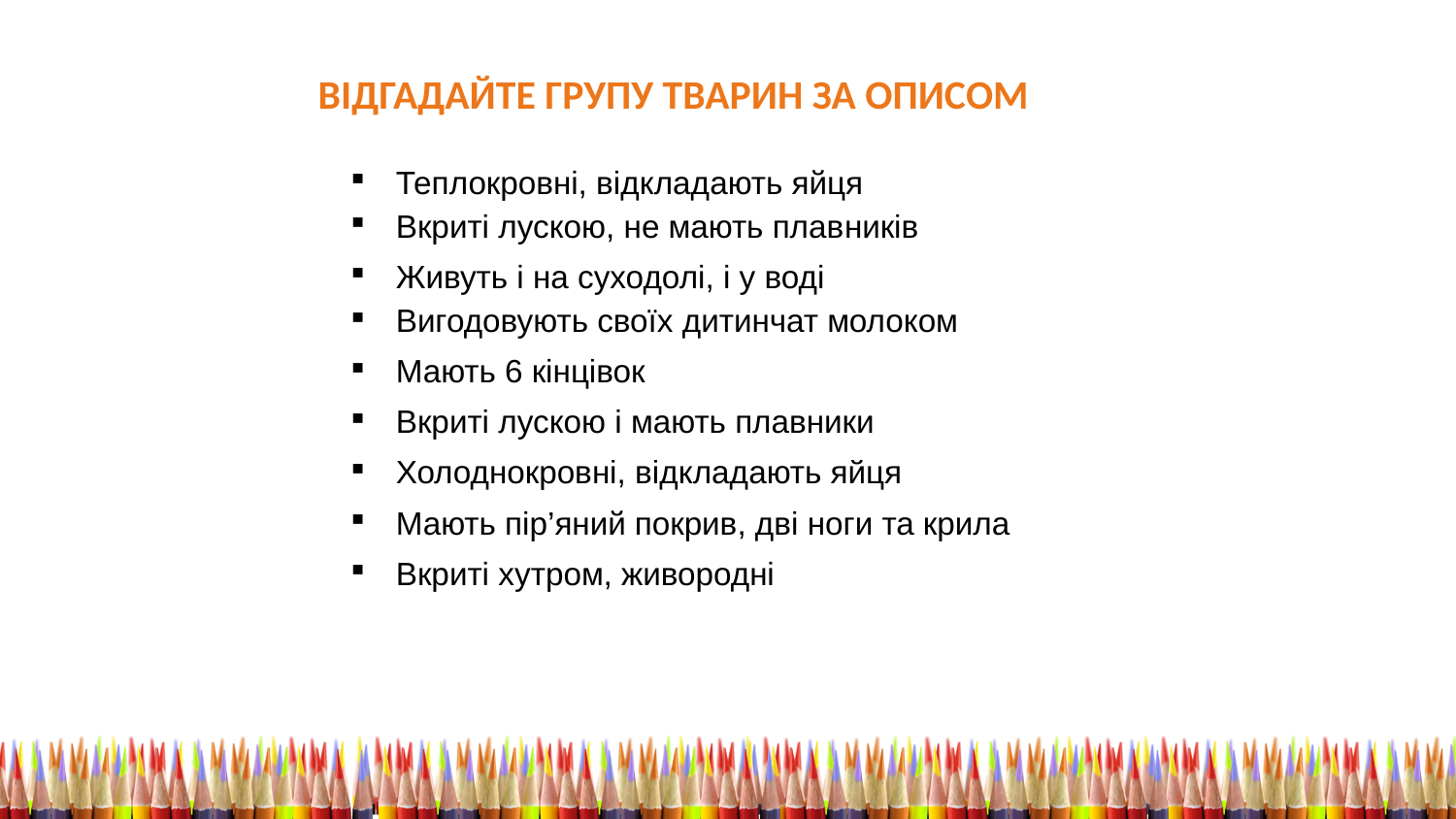

ВІДГАДАЙТЕ ГРУПУ ТВАРИН ЗА ОПИСОМ
| Теплокровні, відкладають яйця |
| --- |
| Вкриті лускою, не мають плав­ників |
| Живуть і на суходолі, і у воді |
| Вигодовують своїх дитинчат молоком |
| Мають 6 кінцівок |
| Вкриті лускою і мають плавники |
| Холоднокровні, відкладають яйця |
| Мають пір’яний покрив, дві ноги та крила |
| Вкриті хутром, живородні |